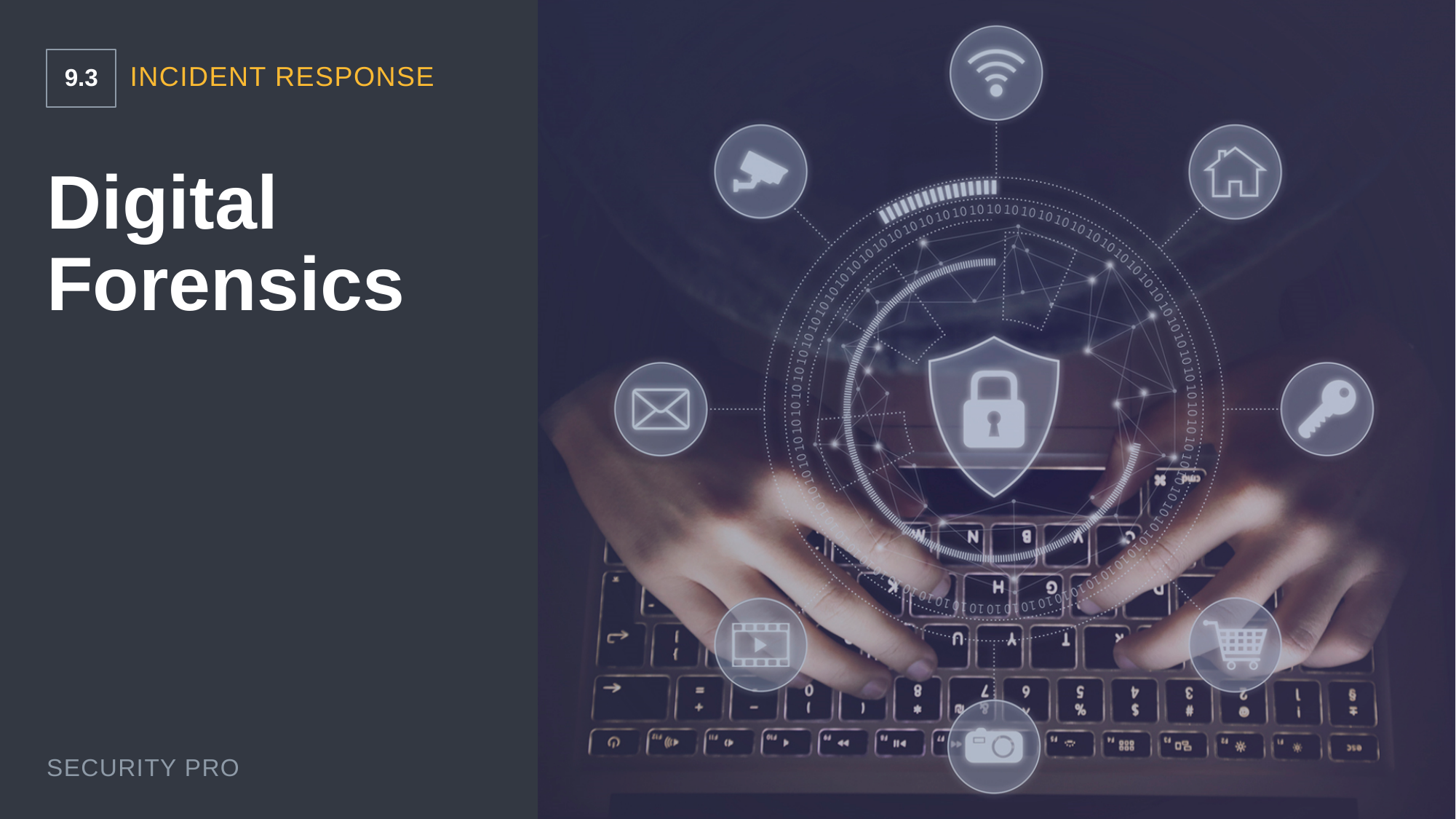

9.3
Incident Response
# Digital Forensics
Security Pro